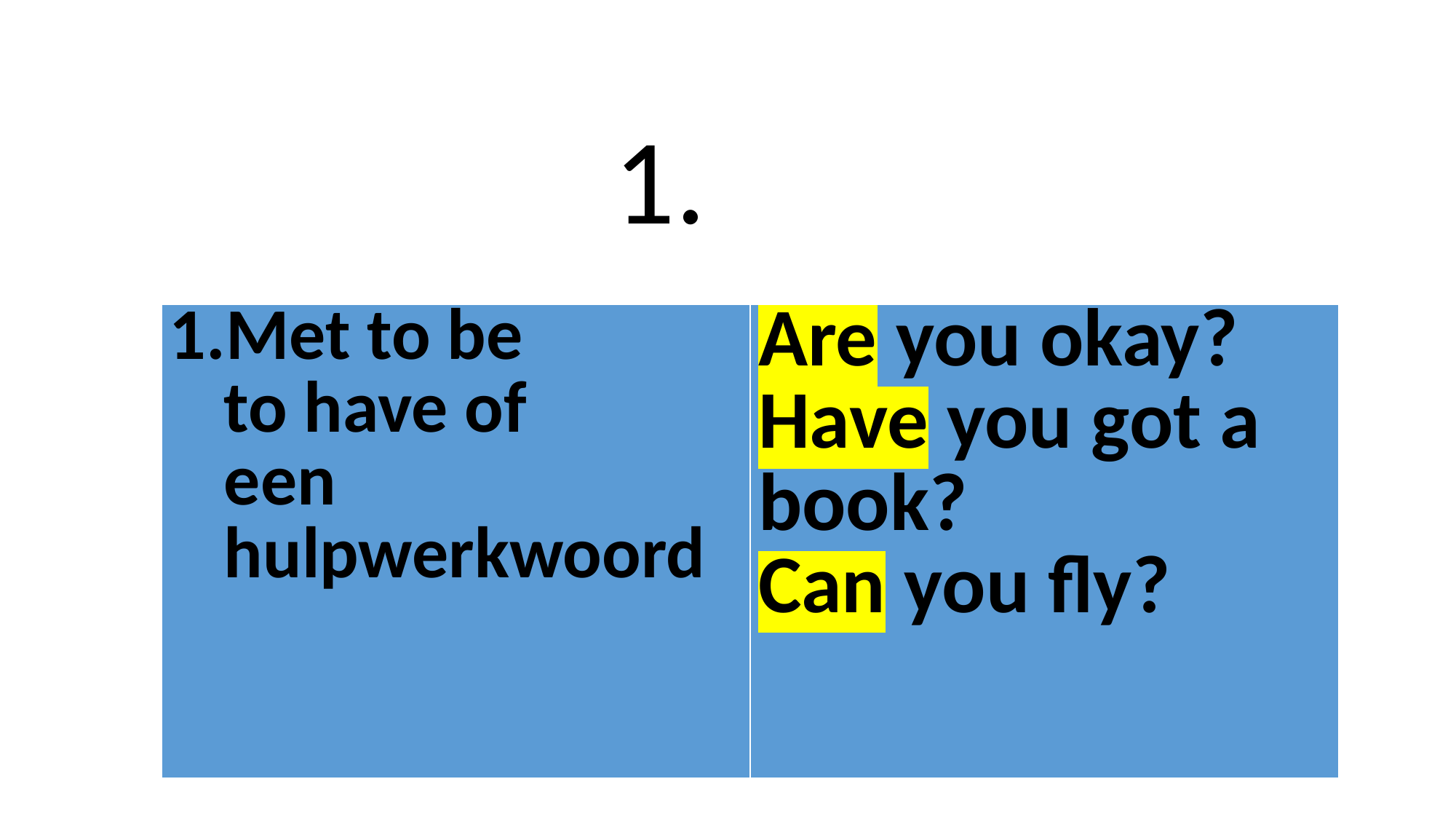

# 1.
| Met to be to have of een hulpwerkwoord | Are you okay? Have you got a book? Can you fly? |
| --- | --- |